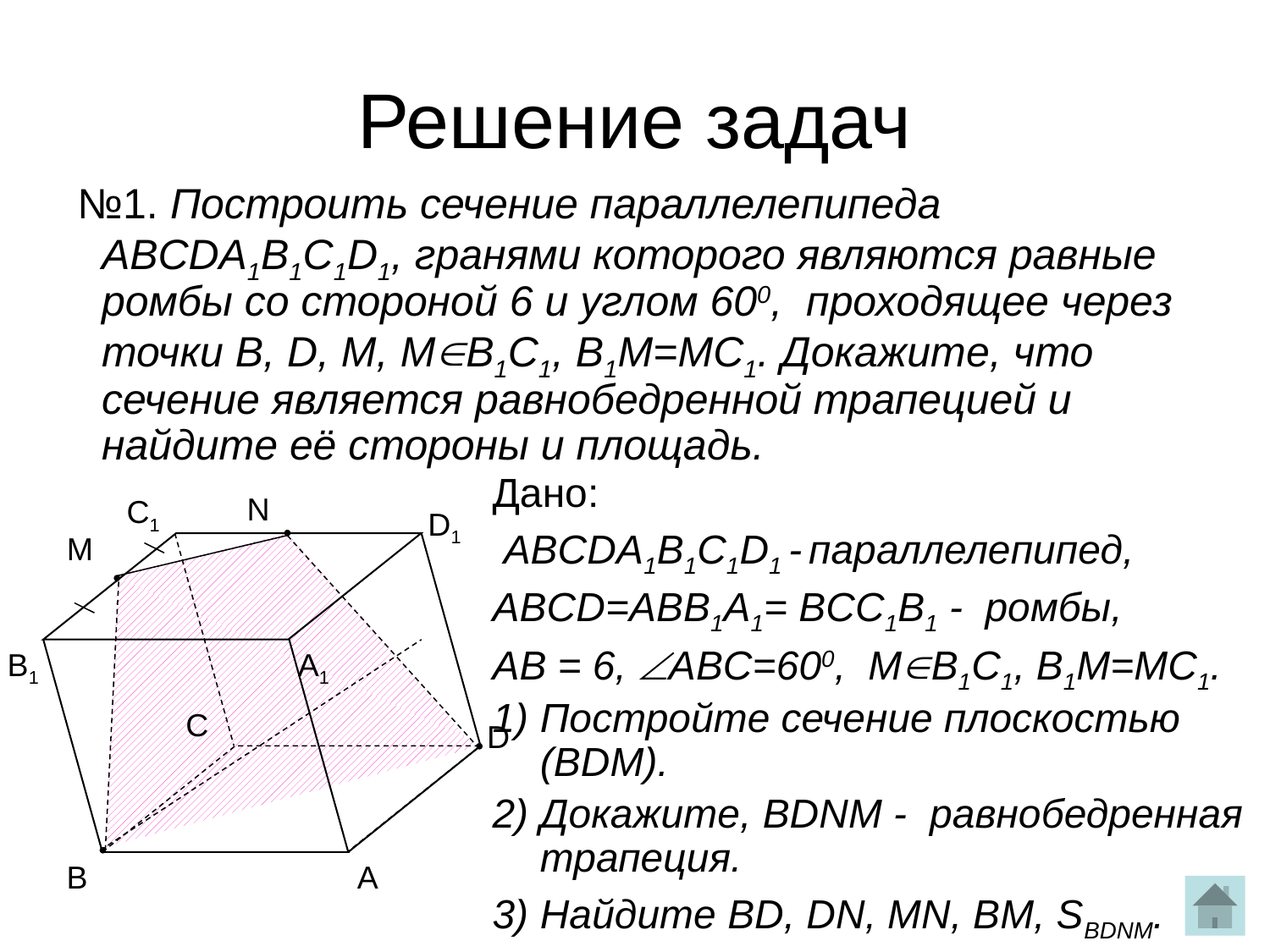

Решение задач
№1. Построить сечение параллелепипеда ABCDA1B1C1D1, гранями которого являются равные ромбы со стороной 6 и углом 600,  проходящее через точки B, D, M, M∈B1C1, B1M=MC1. Докажите, что сечение является равнобедренной трапецией и найдите её стороны и площадь.
Дано:
 ABCDA1B1C1D1 - параллелепипед,
ABCD=ABB1A1= BCC1B1 -  ромбы,
AB = 6, ∠ABC=600,  M∈B1C1, B1M=MC1.
Постройте сечение плоскостью (BDM).
Докажите, BDNM -  равнобедренная трапеция.
Найдите BD, DN, MN, BM, SBDNM.
N
C1
D1

B1
A1

C
D

B
A

M